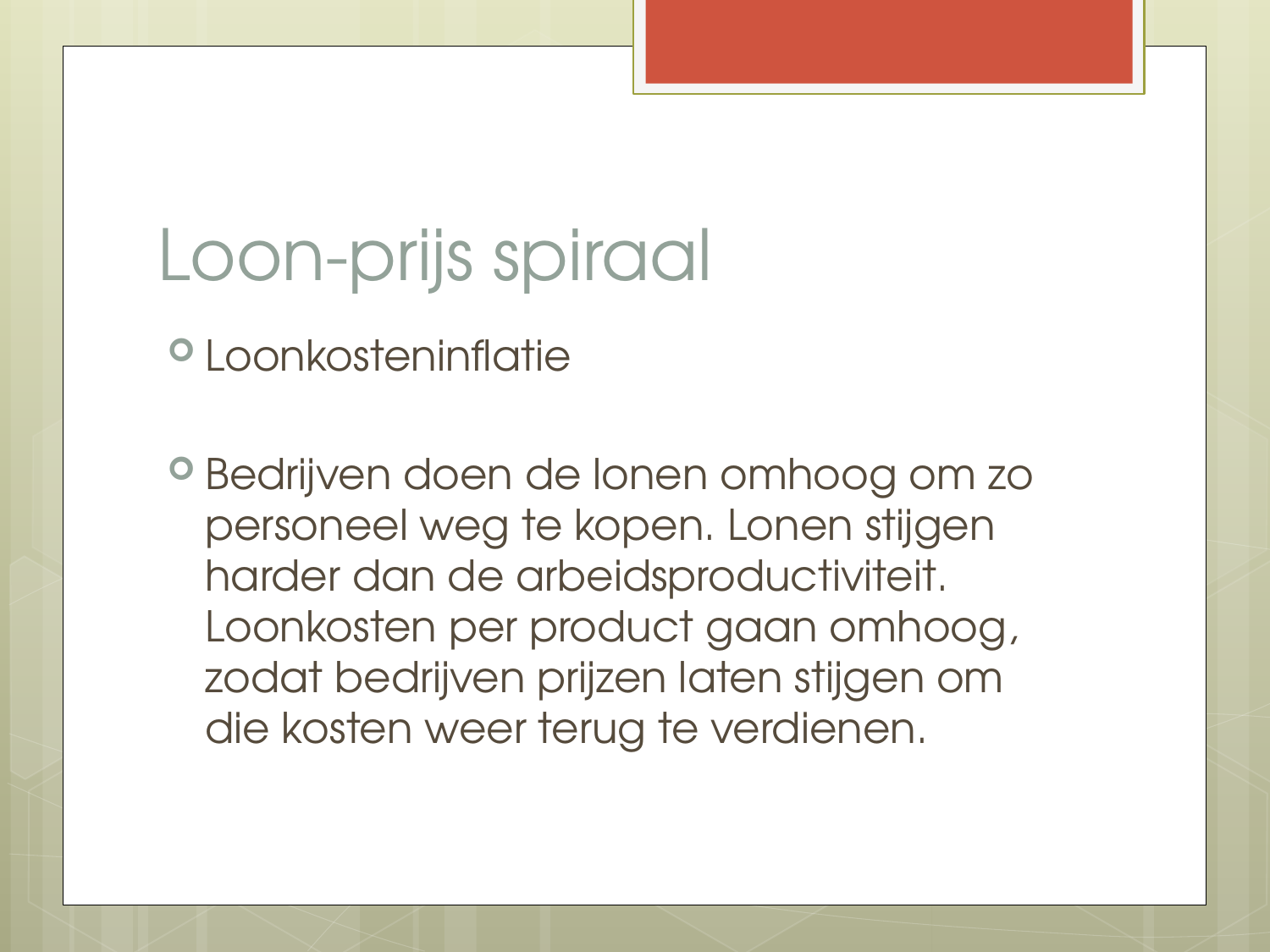

# Loon-prijs spiraal
Loonkosteninflatie

Bedrijven doen de lonen omhoog om zo personeel weg te kopen. Lonen stijgen harder dan de arbeidsproductiviteit. Loonkosten per product gaan omhoog, zodat bedrijven prijzen laten stijgen om die kosten weer terug te verdienen.